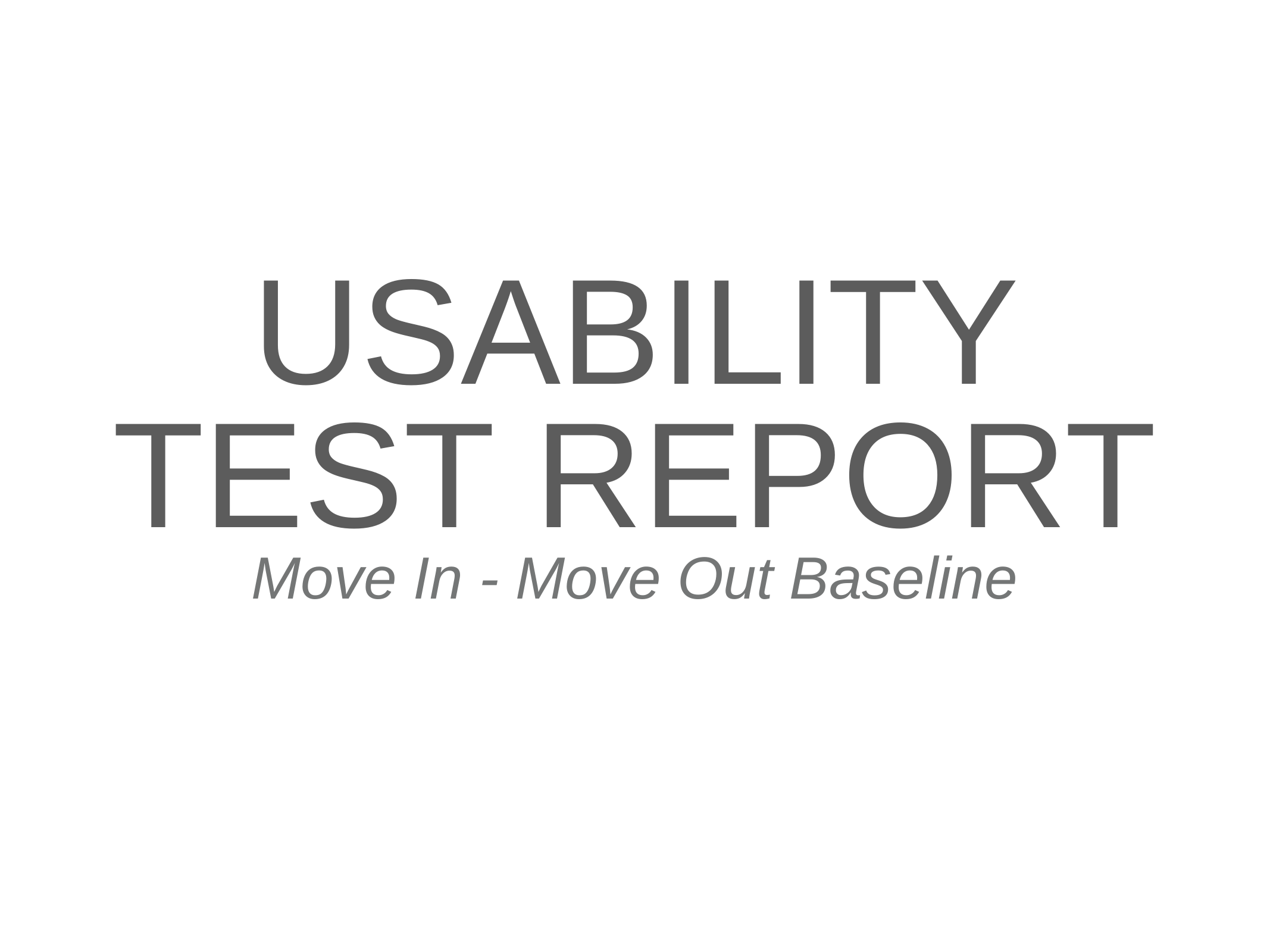

# Usability Test Report

Move In - Move Out Baseline